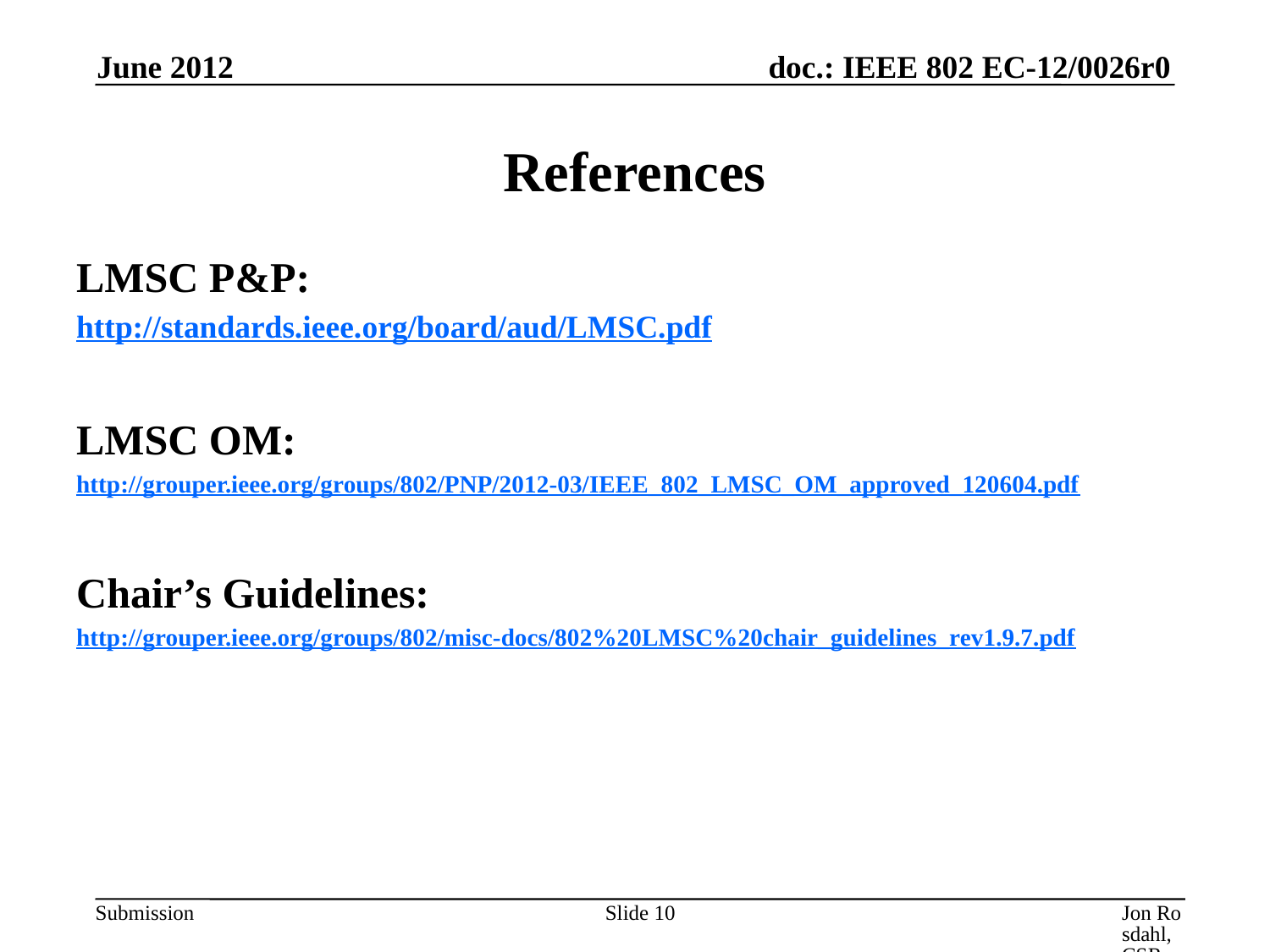

June 2012
# References
LMSC P&P:
http://standards.ieee.org/board/aud/LMSC.pdf

LMSC OM:
http://grouper.ieee.org/groups/802/PNP/2012-03/IEEE_802_LMSC_OM_approved_120604.pdf

Chair’s Guidelines:
http://grouper.ieee.org/groups/802/misc-docs/802%20LMSC%20chair_guidelines_rev1.9.7.pdf

Slide 10
Jon Rosdahl, CSR